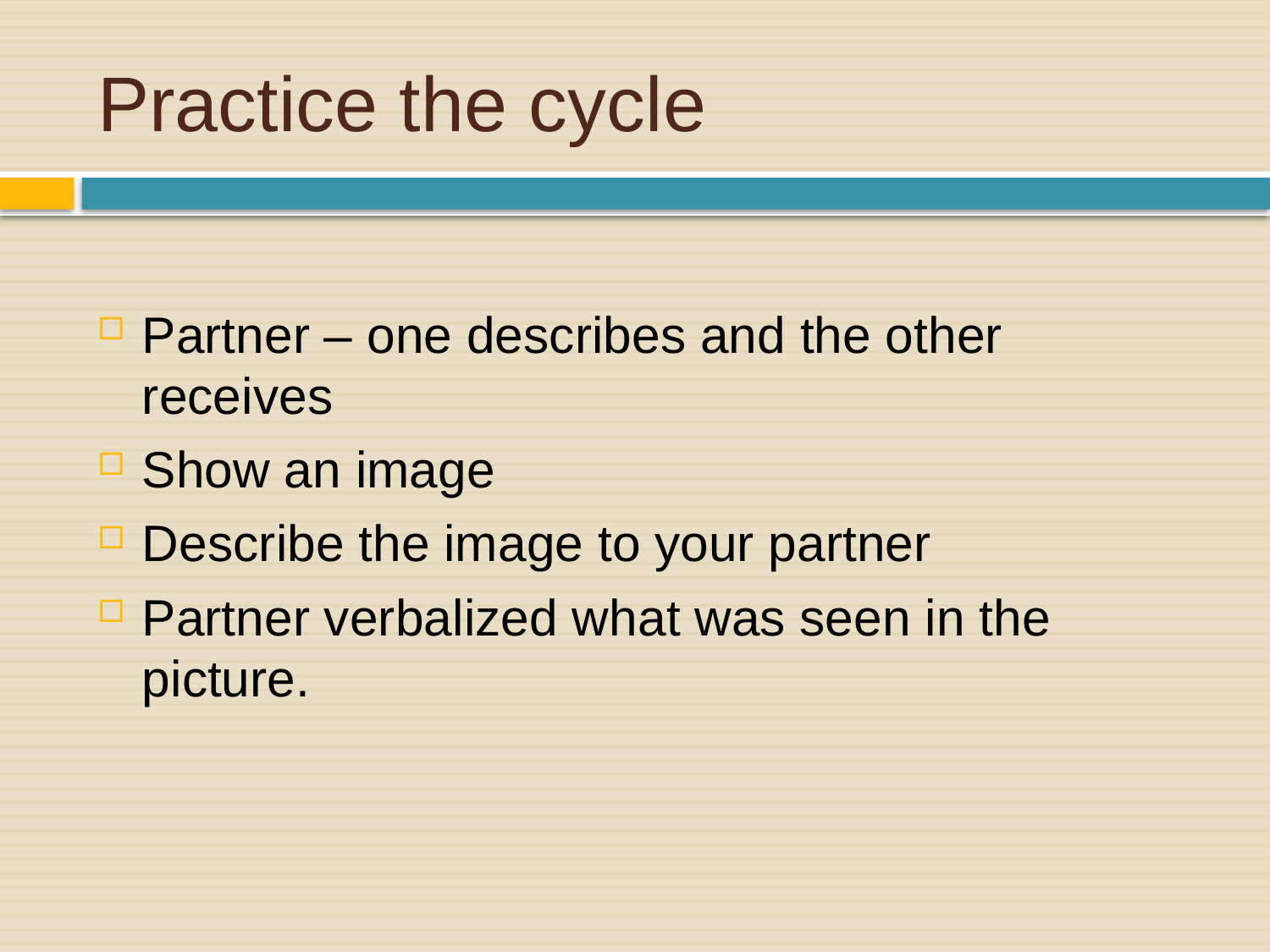

# Practice the cycle

Partner – one describes and the other receives
Show an image
Describe the image to your partner
Partner verbalized what was seen in the picture.